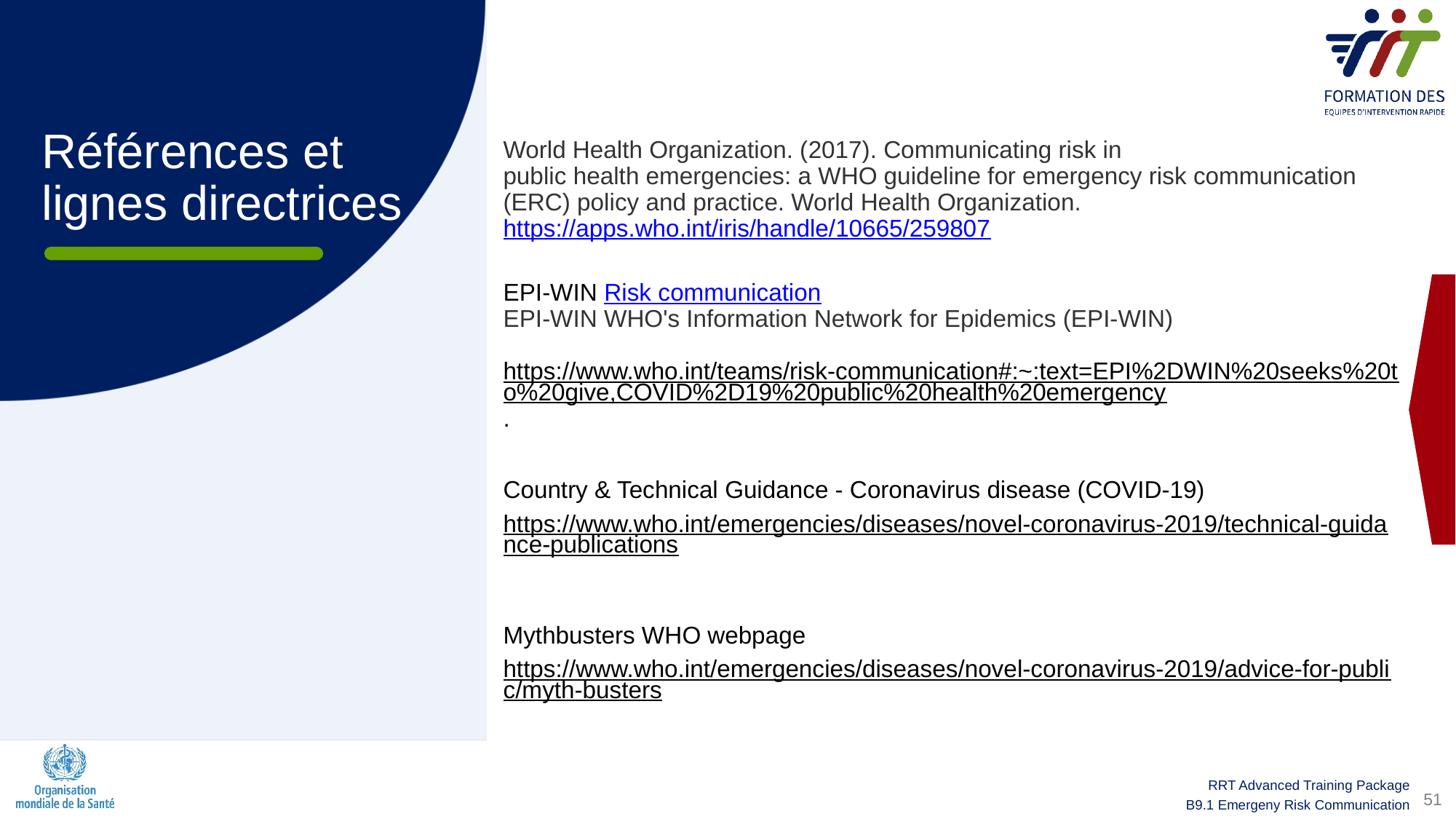

# Références et lignes directrices
World Health Organization. (‎2017)‎. Communicating risk in public health emergencies: a WHO guideline for emergency risk communication (‎ERC)‎ policy and practice. World Health Organization. https://apps.who.int/iris/handle/10665/259807

EPI-WIN Risk communication
EPI-WIN WHO's Information Network for Epidemics (EPI-WIN)

https://www.who.int/teams/risk-communication#:~:text=EPI%2DWIN%20seeks%20to%20give,COVID%2D19%20public%20health%20emergency.

Country & Technical Guidance - Coronavirus disease (COVID-19)
https://www.who.int/emergencies/diseases/novel-coronavirus-2019/technical-guidance-publications

Mythbusters WHO webpage
https://www.who.int/emergencies/diseases/novel-coronavirus-2019/advice-for-public/myth-busters